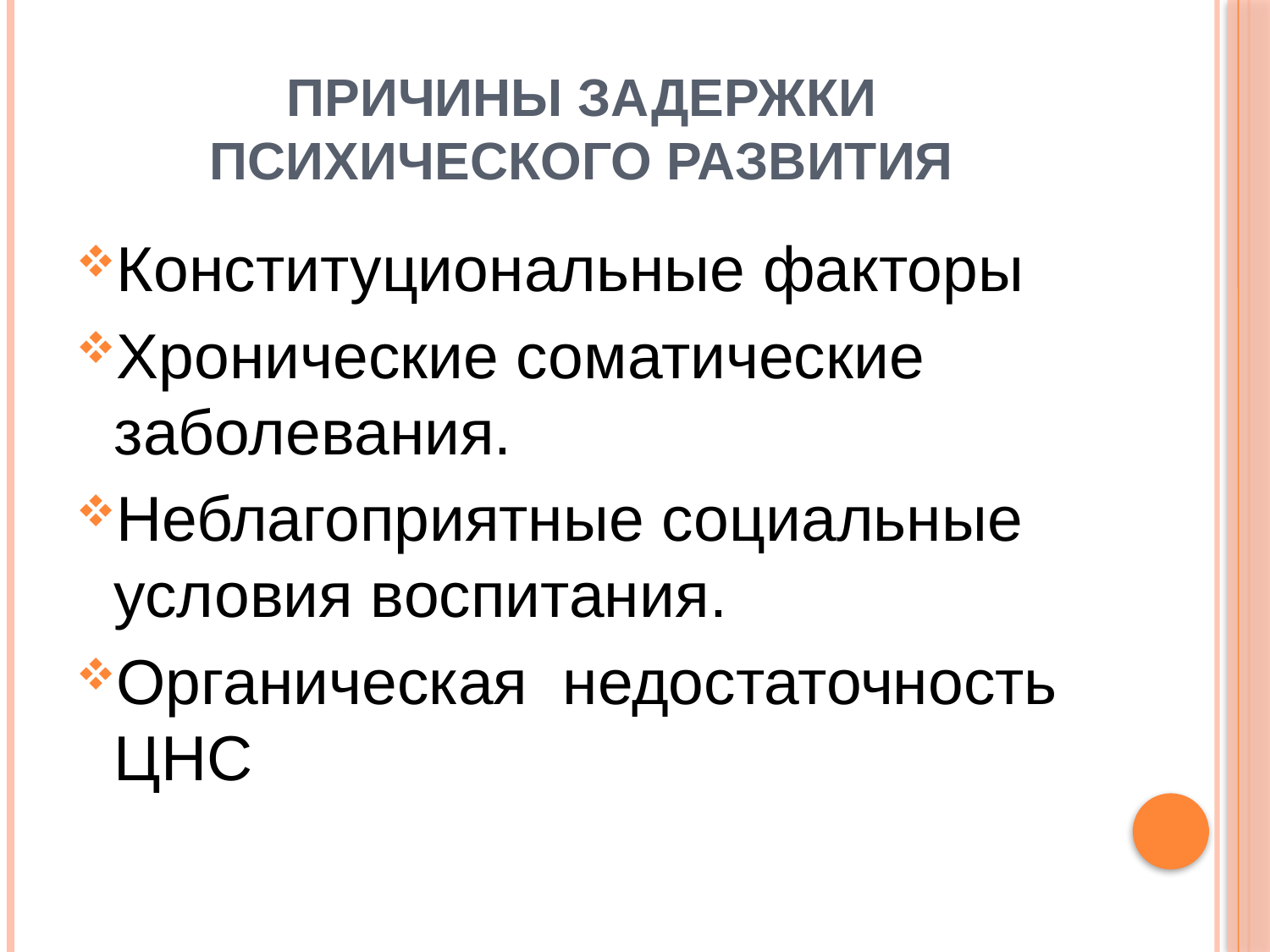

# причины задержки психического развития
Конституциональные факторы
Хронические соматические заболевания.
Неблагоприятные социальные условия воспитания.
Органическая  недостаточность ЦНС